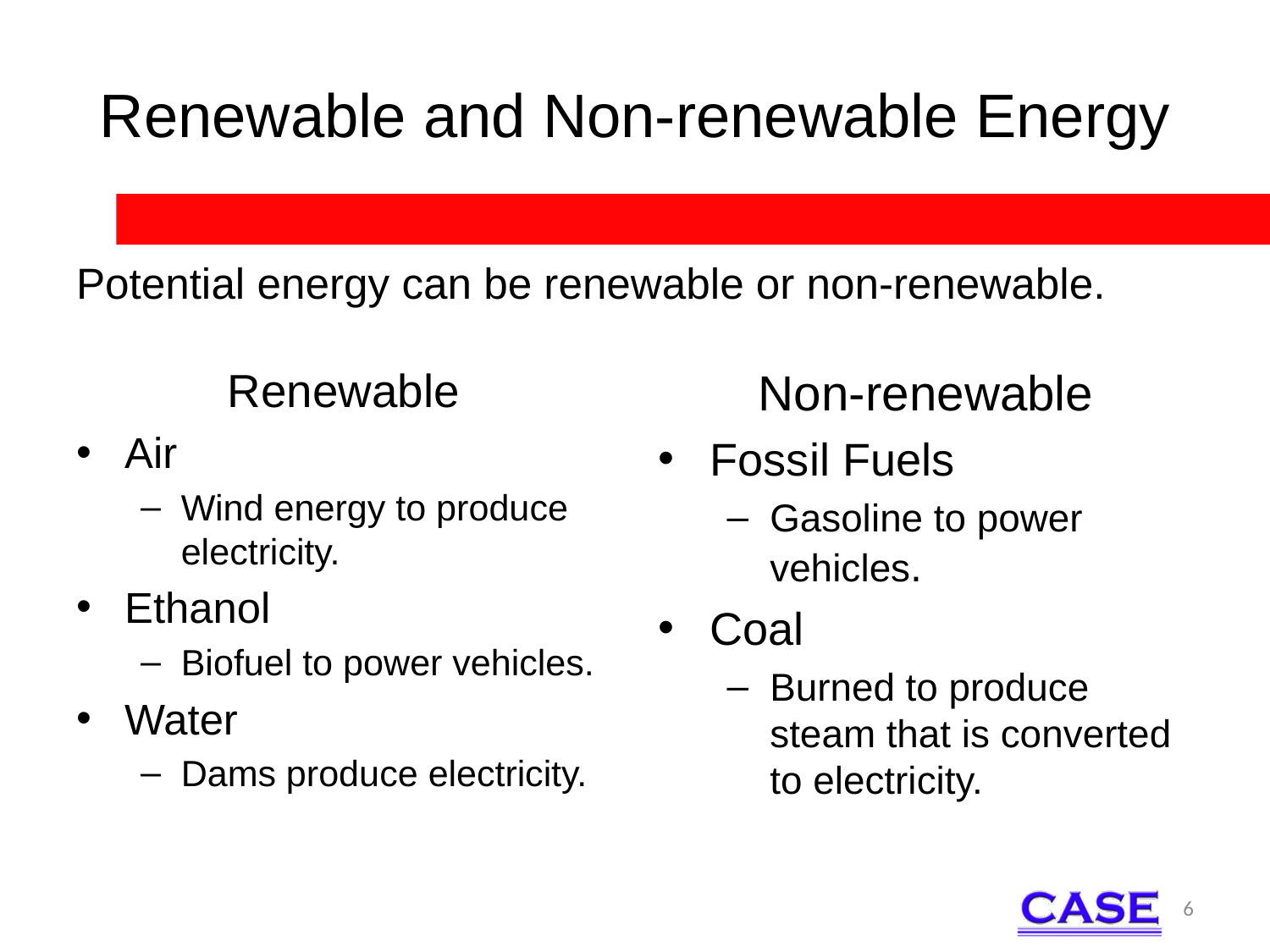

# Renewable and Non-renewable Energy
Potential energy can be renewable or non-renewable.
Renewable
Air
Wind energy to produce electricity.
Ethanol
Biofuel to power vehicles.
Water
Dams produce electricity.

Non-renewable
Fossil Fuels
Gasoline to power vehicles.
Coal
Burned to produce steam that is converted to electricity.
6